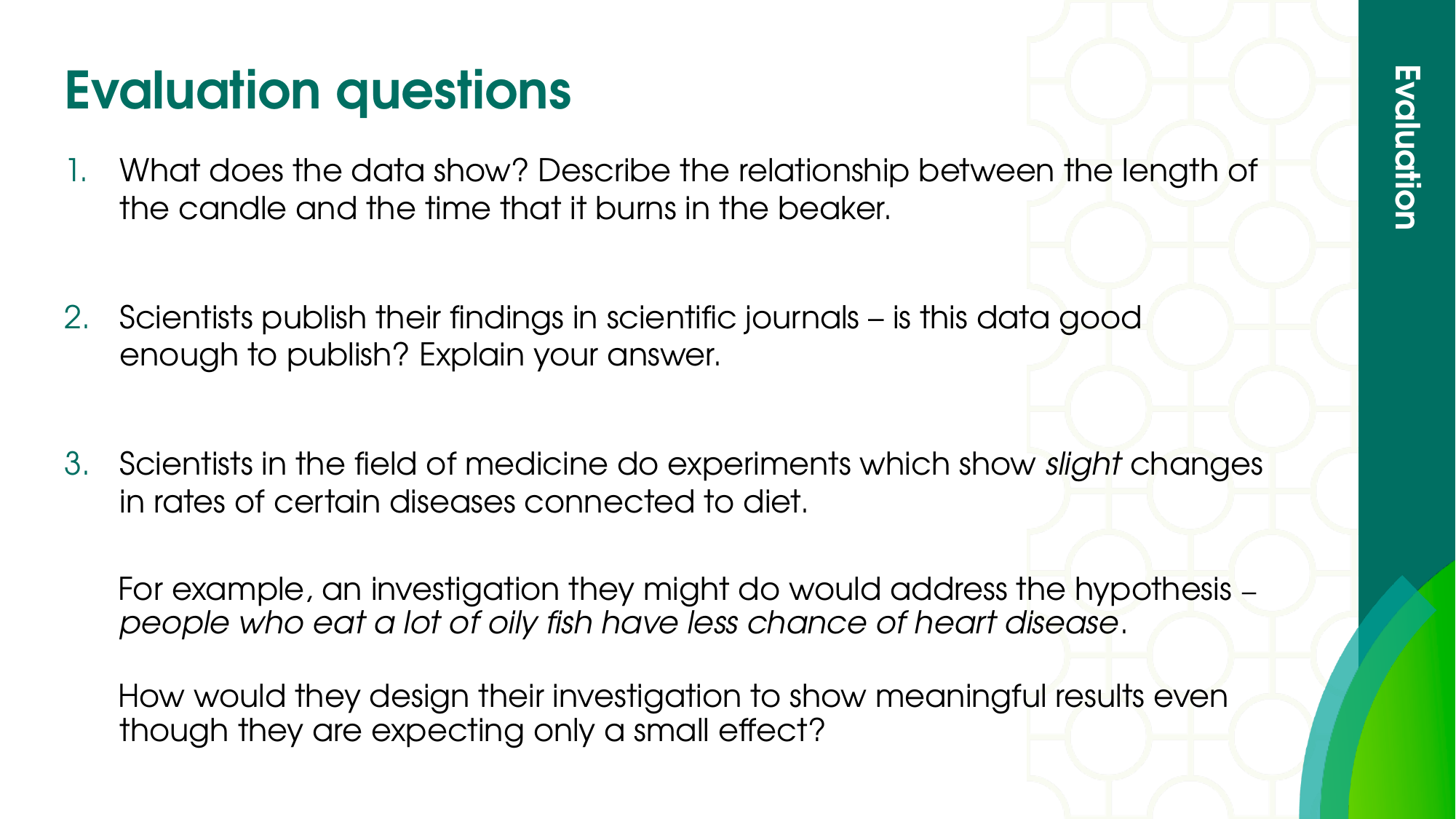

# Evaluation questions
What does the data show? Describe the relationship between the length of the candle and the time that it burns in the beaker.

Scientists publish their findings in scientific journals – is this data good enough to publish? Explain your answer.

Scientists in the field of medicine do experiments which show slight changes in rates of certain diseases connected to diet.

For example, an investigation they might do would address the hypothesis – people who eat a lot of oily fish have less chance of heart disease.

How would they design their investigation to show meaningful results even though they are expecting only a small effect?

Evaluation